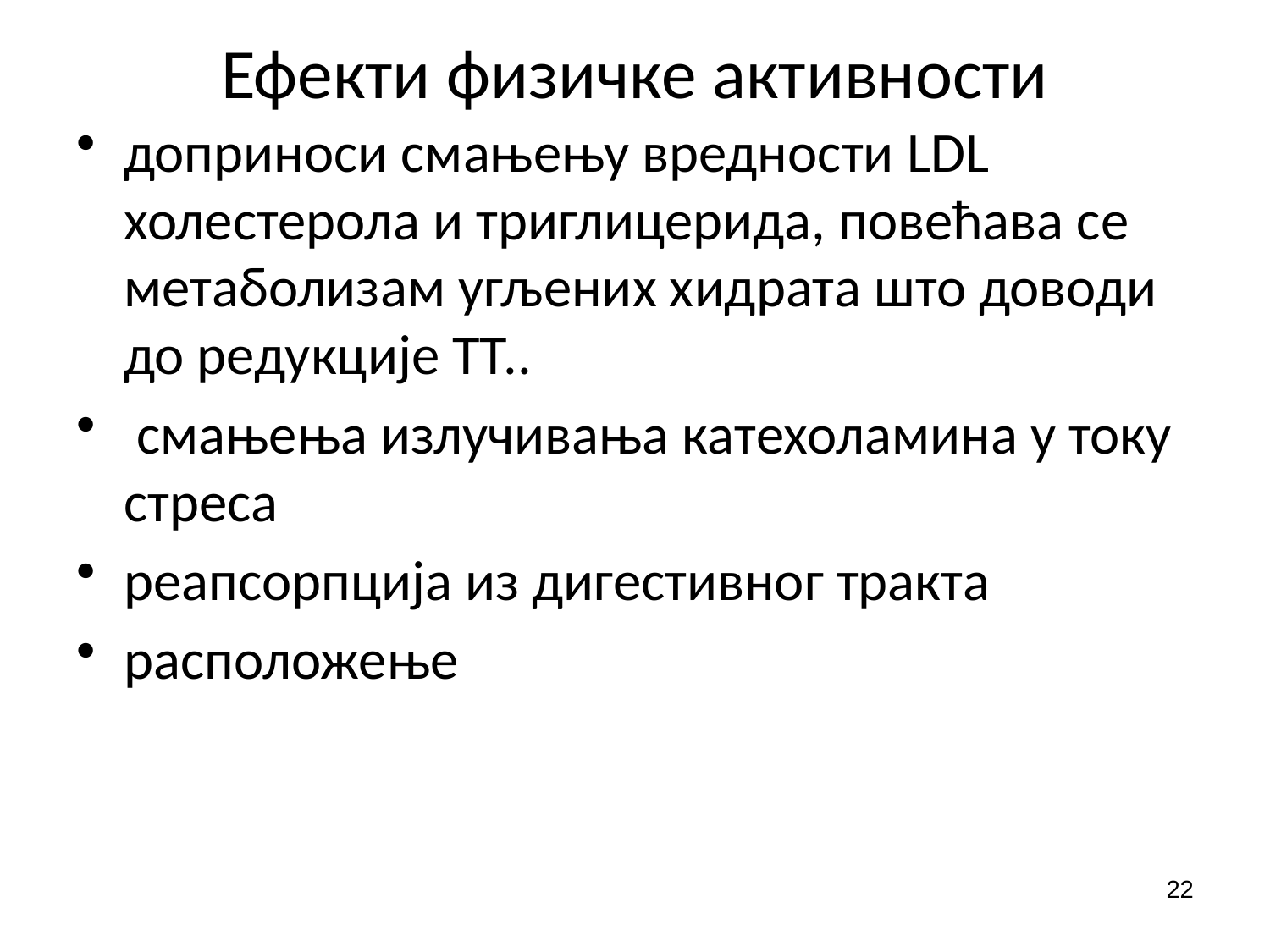

# Ефекти физичке активности
доприноси смањењу вредности LDL холестерола и триглицерида, повећава се метаболизам угљених хидрата што доводи до редукције ТТ..
 смањења излучивања катехоламина у току стреса
реапсорпција из дигестивног тракта
расположење
22